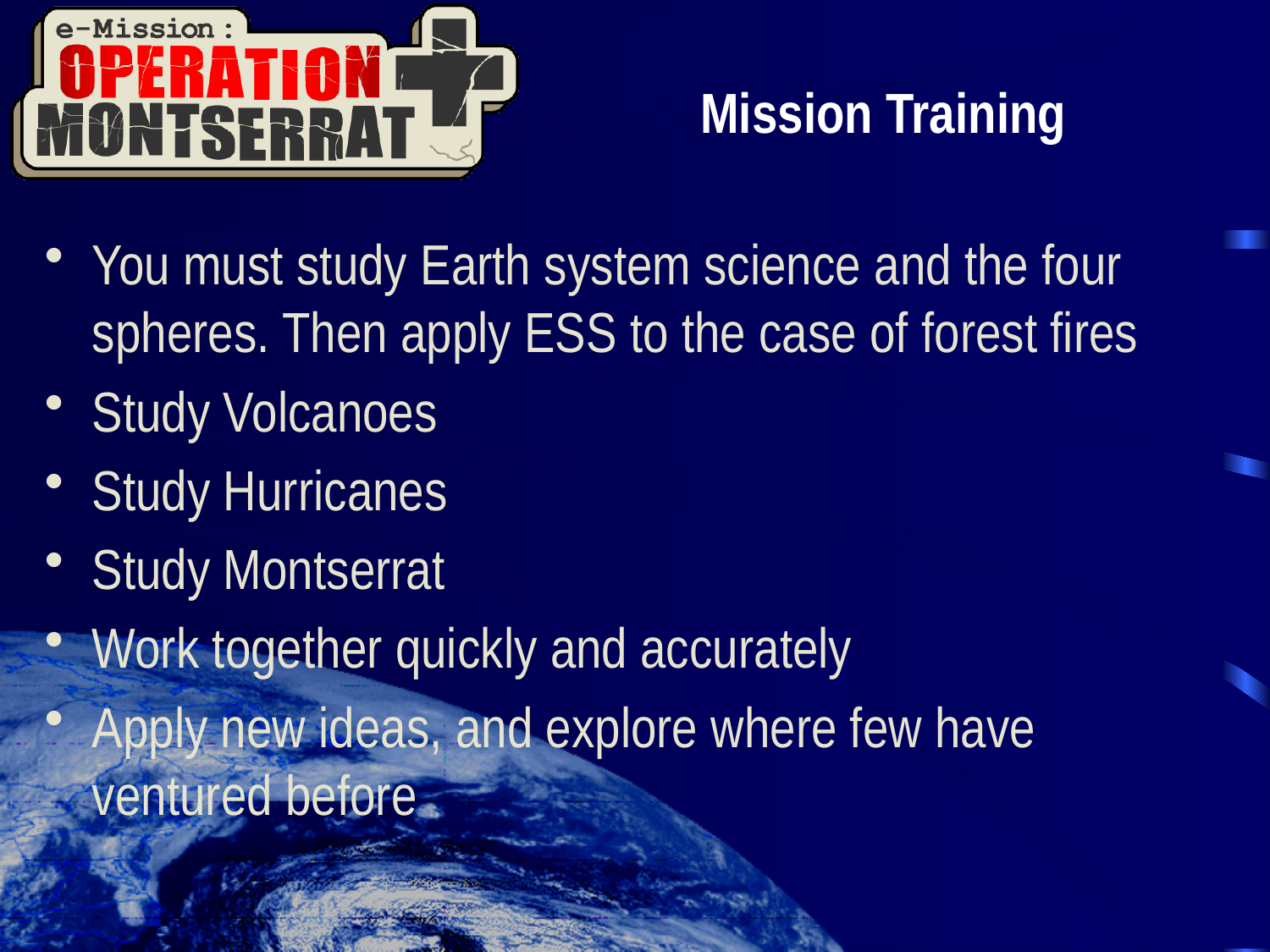

# Mission Training
You must study Earth system science and the four spheres. Then apply ESS to the case of forest fires
Study Volcanoes
Study Hurricanes
Study Montserrat
Work together quickly and accurately
Apply new ideas, and explore where few have ventured before